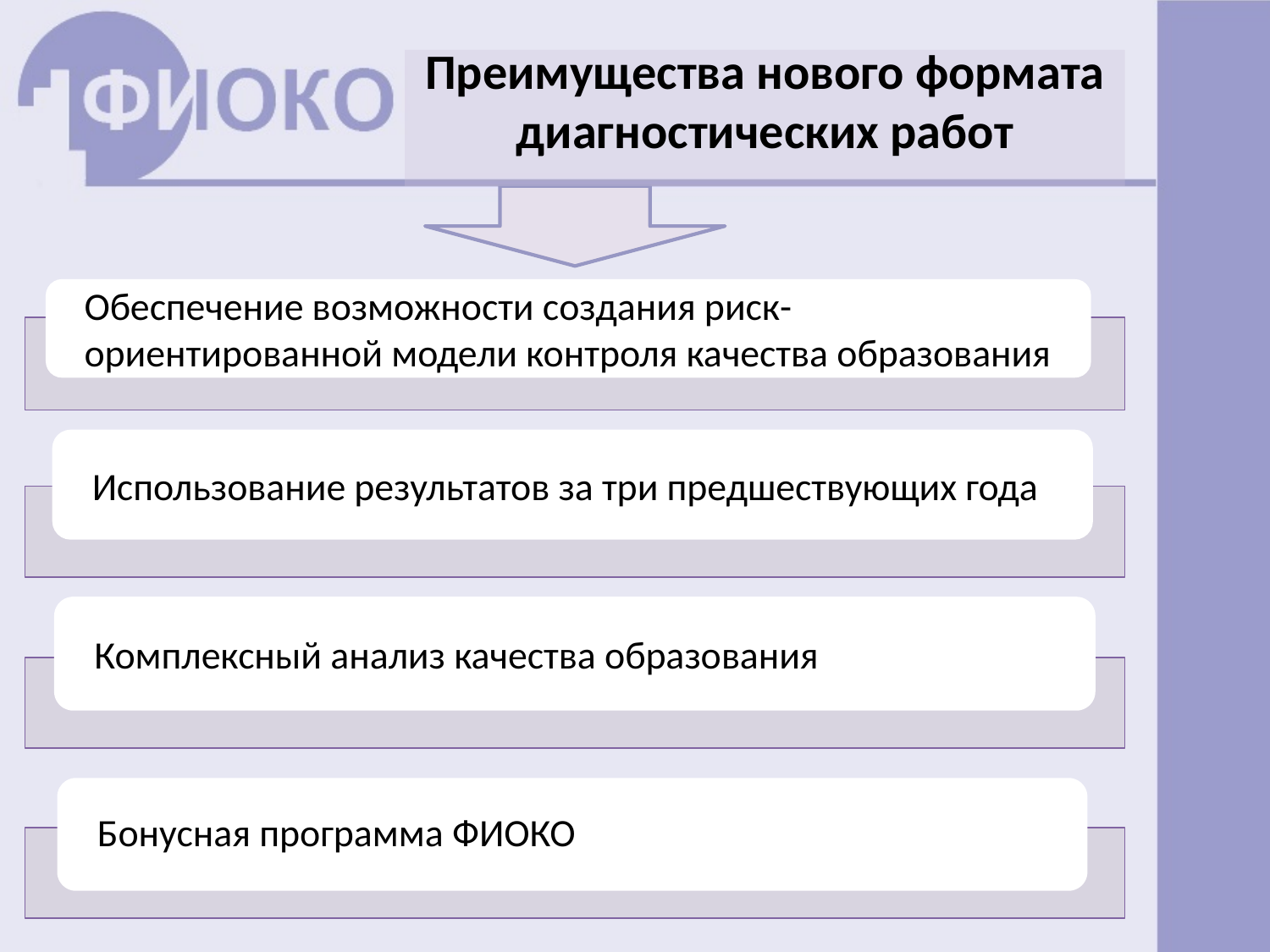

Преимущества нового формата диагностических работ

Обеспечение возможности создания риск-ориентированной модели контроля качества образования
Использование результатов за три предшествующих года
Комплексный анализ качества образования
Бонусная программа ФИОКО